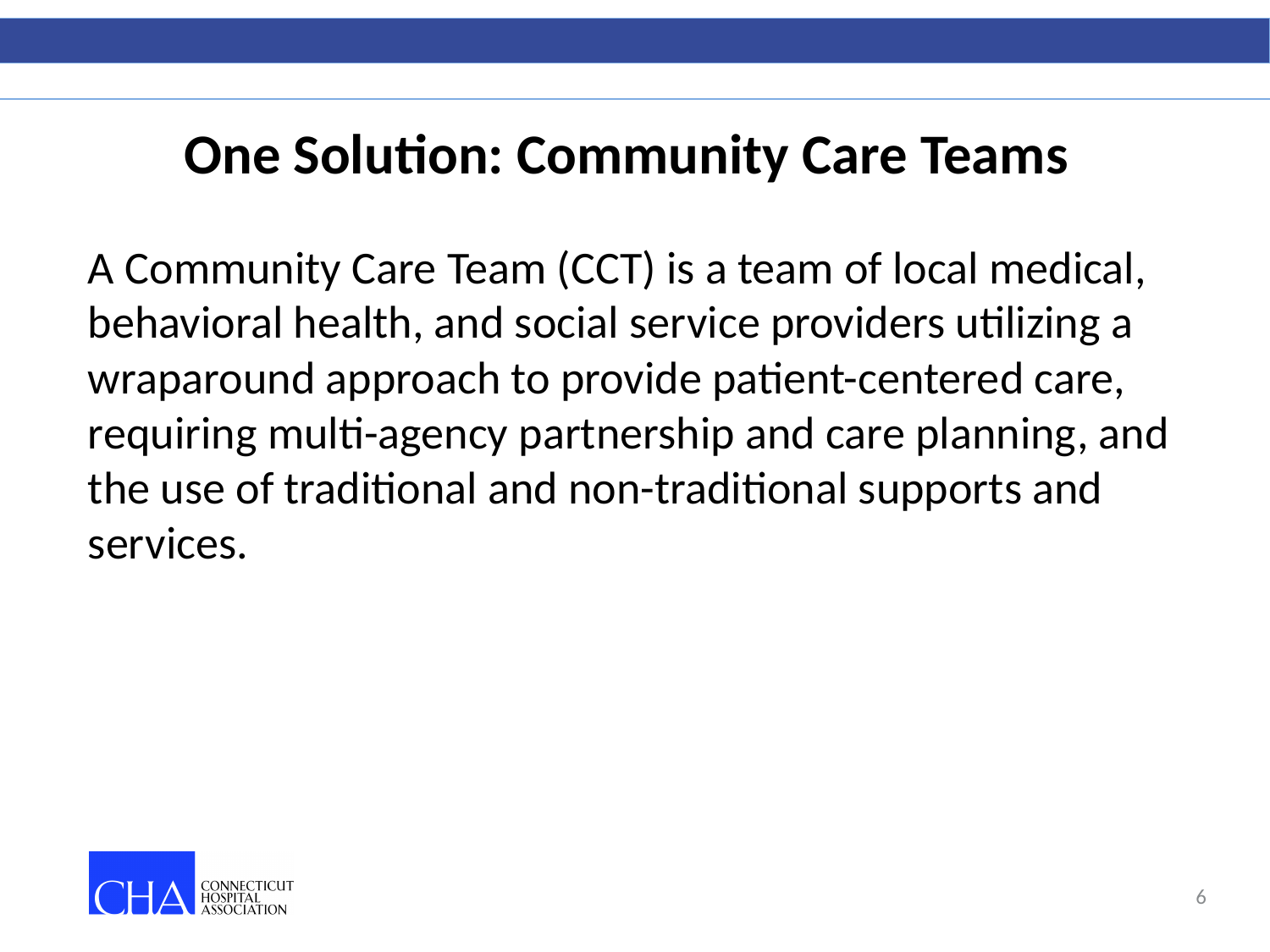

# One Solution: Community Care Teams
A Community Care Team (CCT) is a team of local medical, behavioral health, and social service providers utilizing a wraparound approach to provide patient-centered care, requiring multi-agency partnership and care planning, and the use of traditional and non-traditional supports and services.